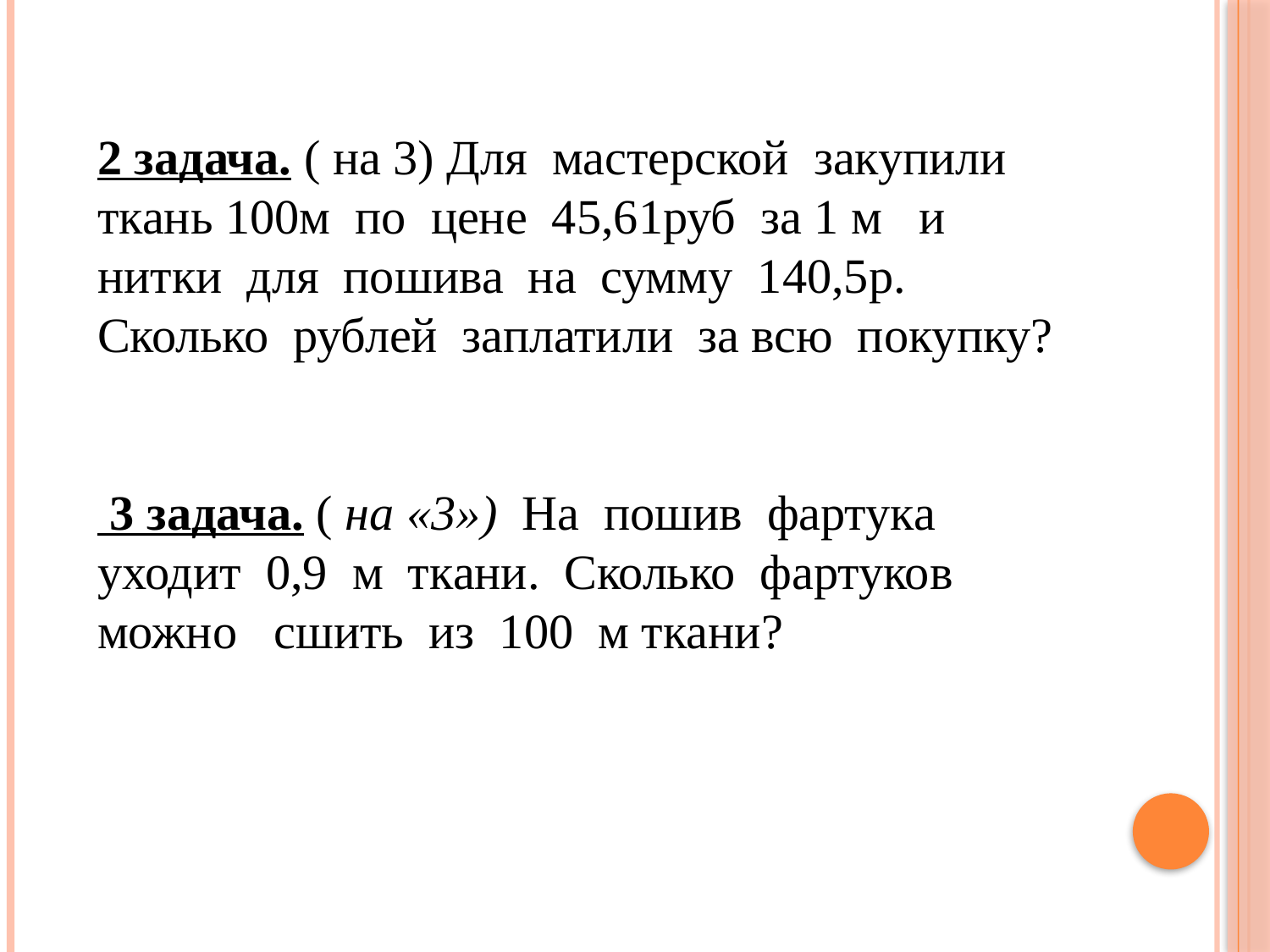

2 задача. ( на 3) Для  мастерской  закупили  ткань 100м  по  цене  45,61руб  за 1 м   и  нитки  для  пошива  на  сумму  140,5р.  Сколько  рублей  заплатили  за всю  покупку?

 3 задача. ( на «3»)  На  пошив  фартука  уходит  0,9  м  ткани.  Сколько  фартуков  можно   сшить  из  100  м ткани?